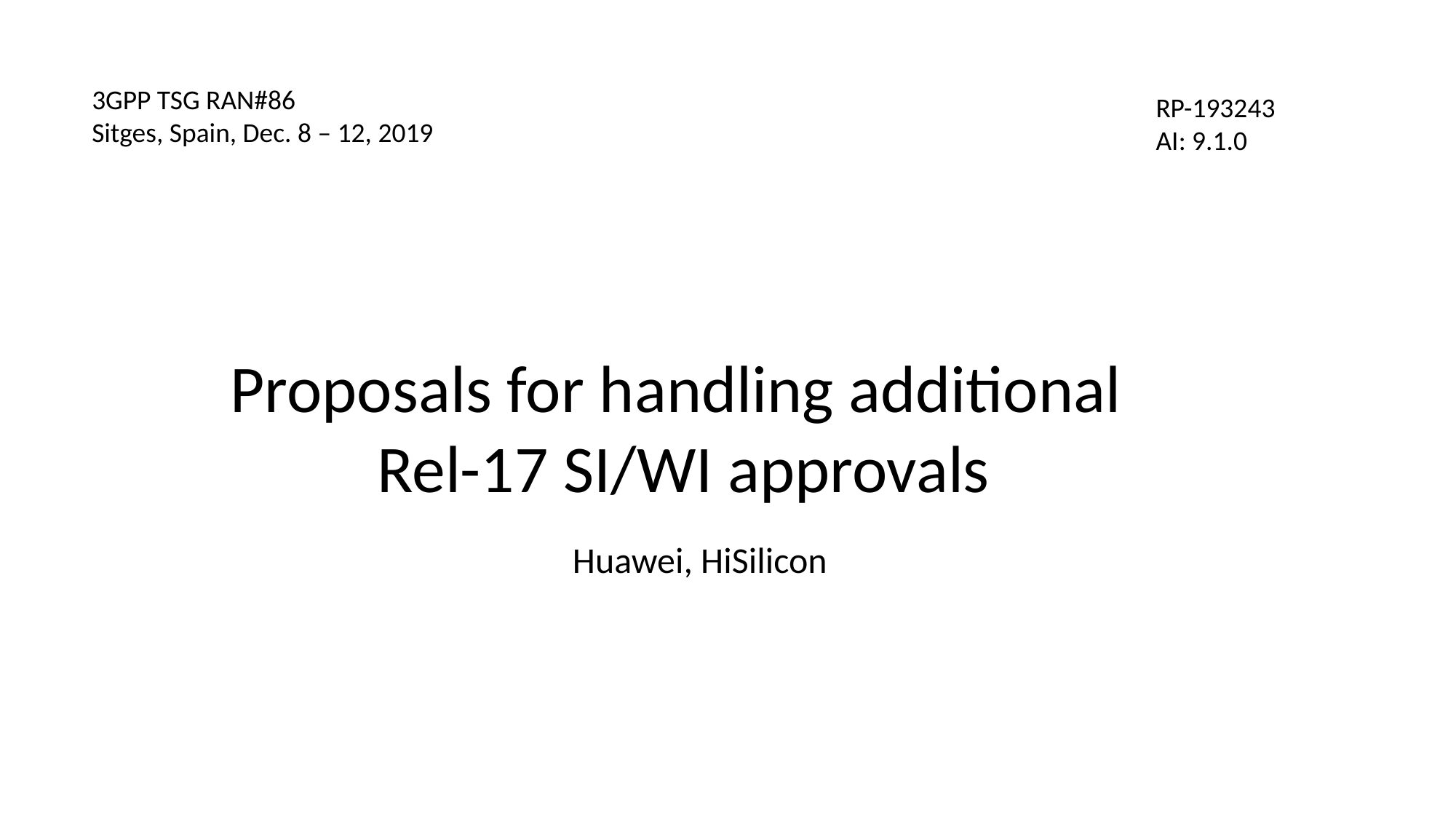

3GPP TSG RAN#86
Sitges, Spain, Dec. 8 – 12, 2019
RP-193243
AI: 9.1.0
Proposals for handling additional
Rel-17 SI/WI approvals
Huawei, HiSilicon